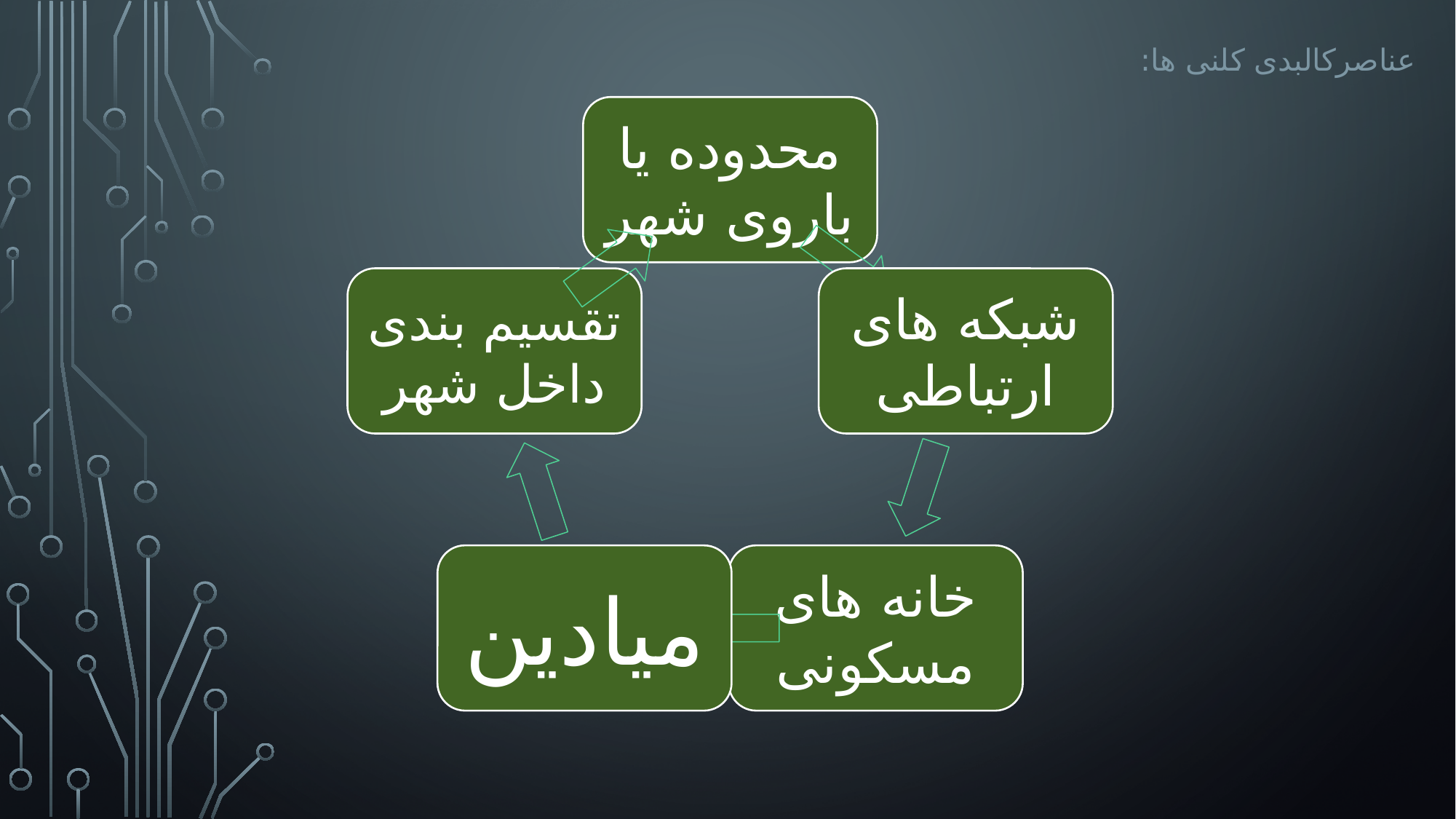

عناصرکالبدی کلنی ها:

محدوده یا باروی شهر
شبکه های ارتباطی
خانه های مسکونی
میادین
تقسیم بندی داخل شهر